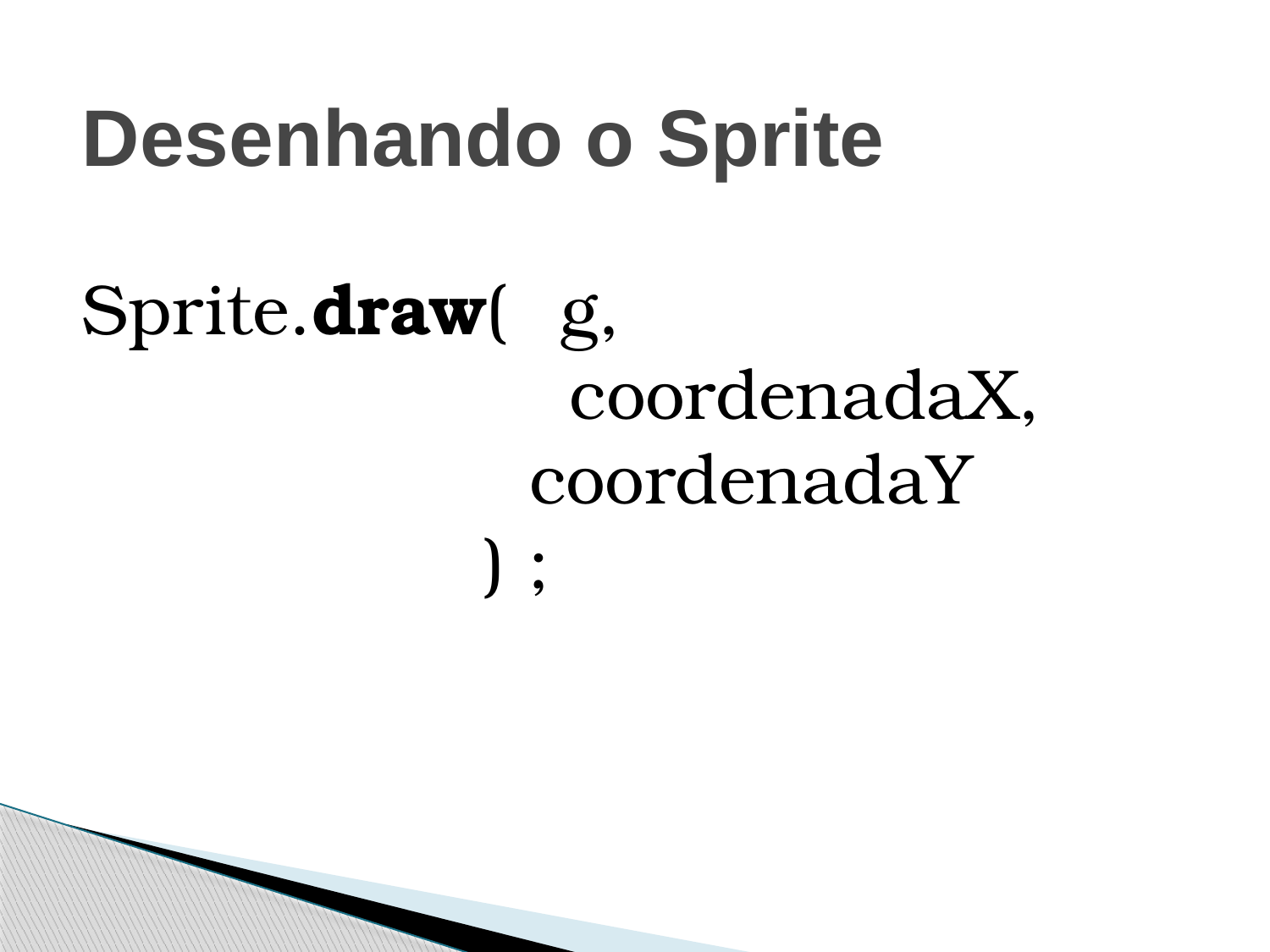

# Desenhando o Sprite
Sprite.draw( g, 									  coordenadaX, 					  coordenadaY
				) ;